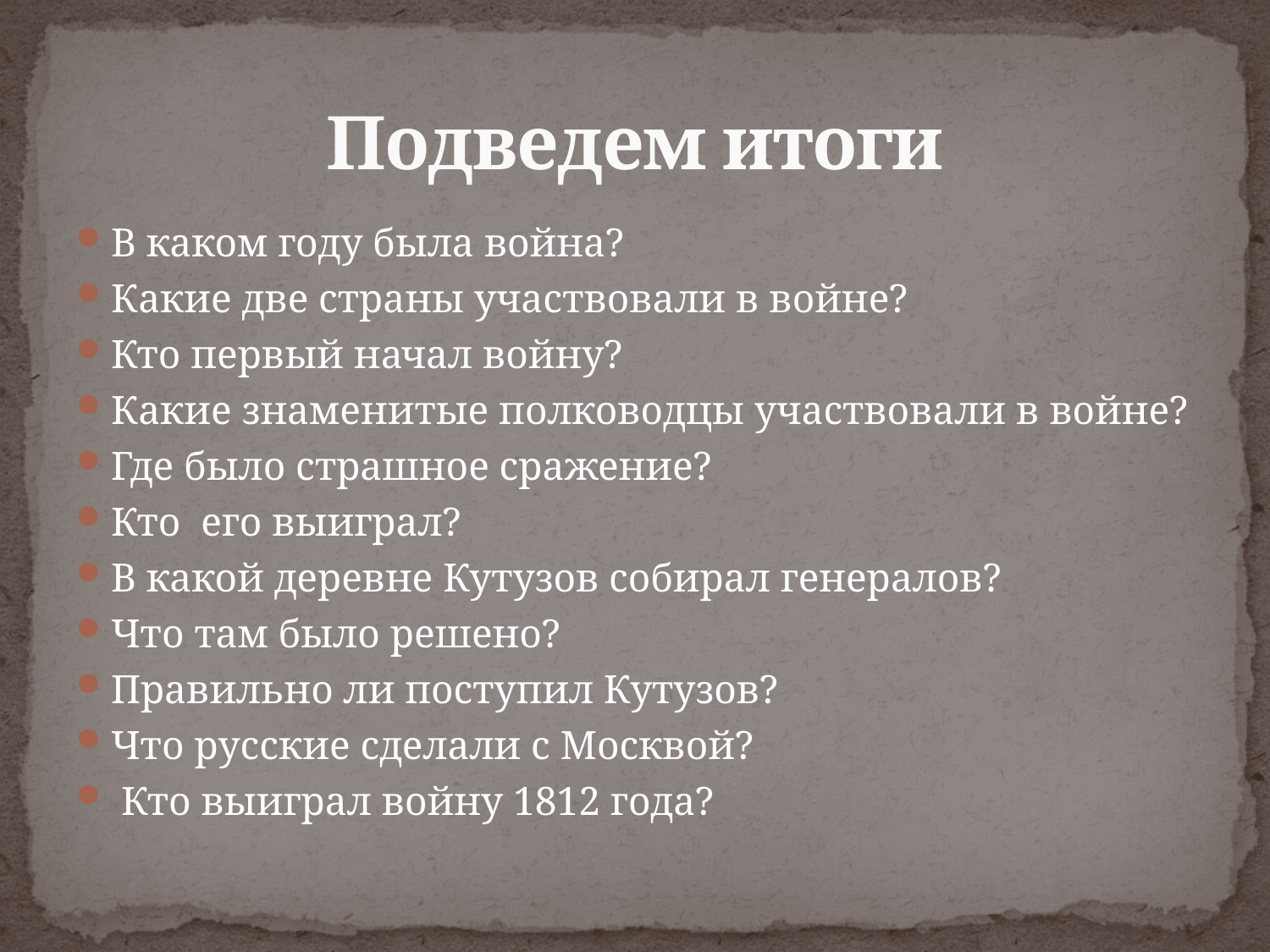

# Подведем итоги
В каком году была война?
Какие две страны участвовали в войне?
Кто первый начал войну?
Какие знаменитые полководцы участвовали в войне?
Где было страшное сражение?
Кто  его выиграл?
В какой деревне Кутузов собирал генералов?
Что там было решено?
Правильно ли поступил Кутузов?
Что русские сделали с Москвой?
 Кто выиграл войну 1812 года?